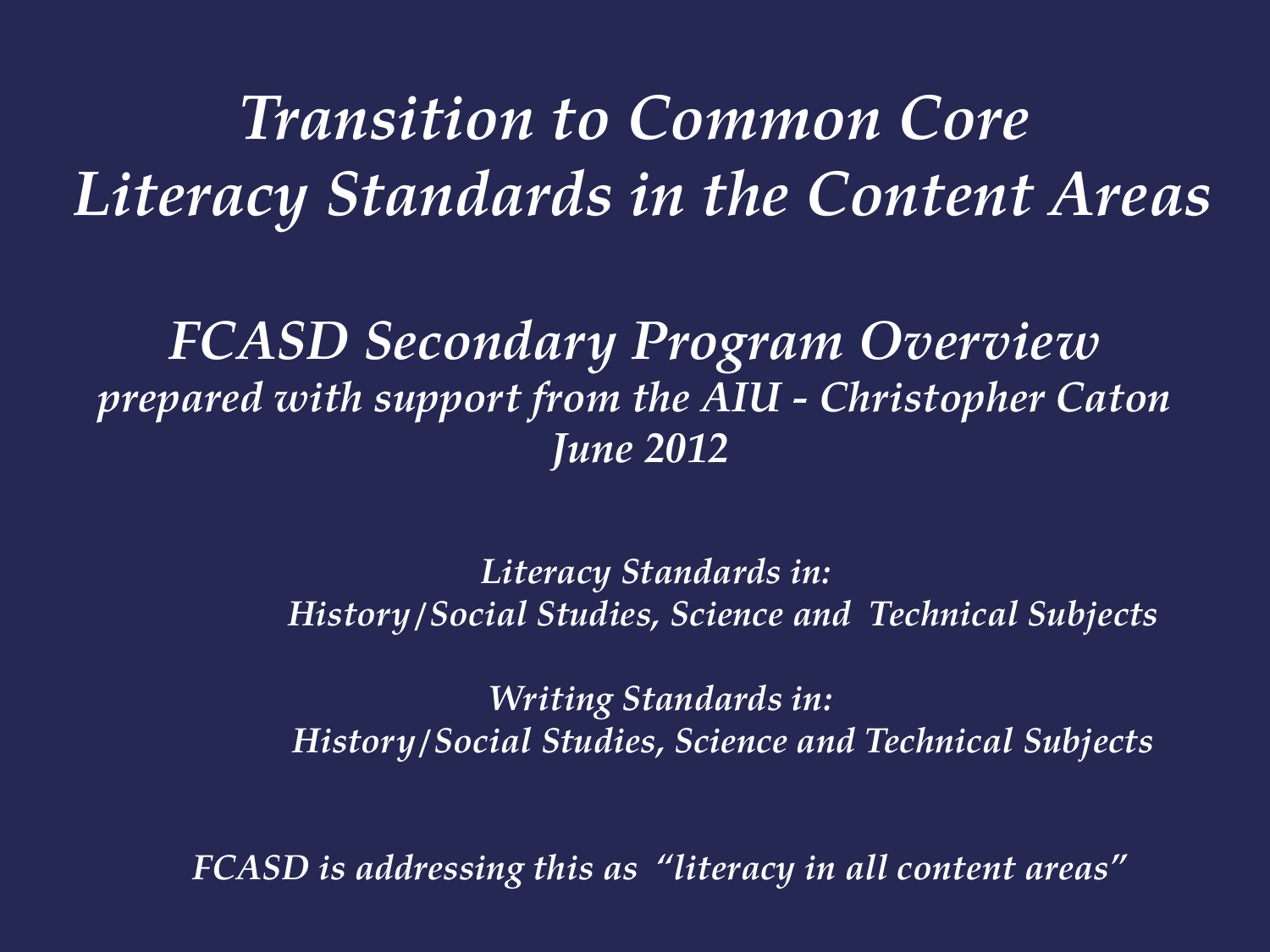

Transition to Common Core
 Literacy Standards in the Content Areas
FCASD Secondary Program Overview
prepared with support from the AIU - Christopher Caton
 June 2012
Literacy Standards in: 
	History/Social Studies, Science and  Technical Subjects

Writing Standards in:
	History/Social Studies, Science and Technical Subjects

FCASD is addressing this as  “literacy in all content areas”